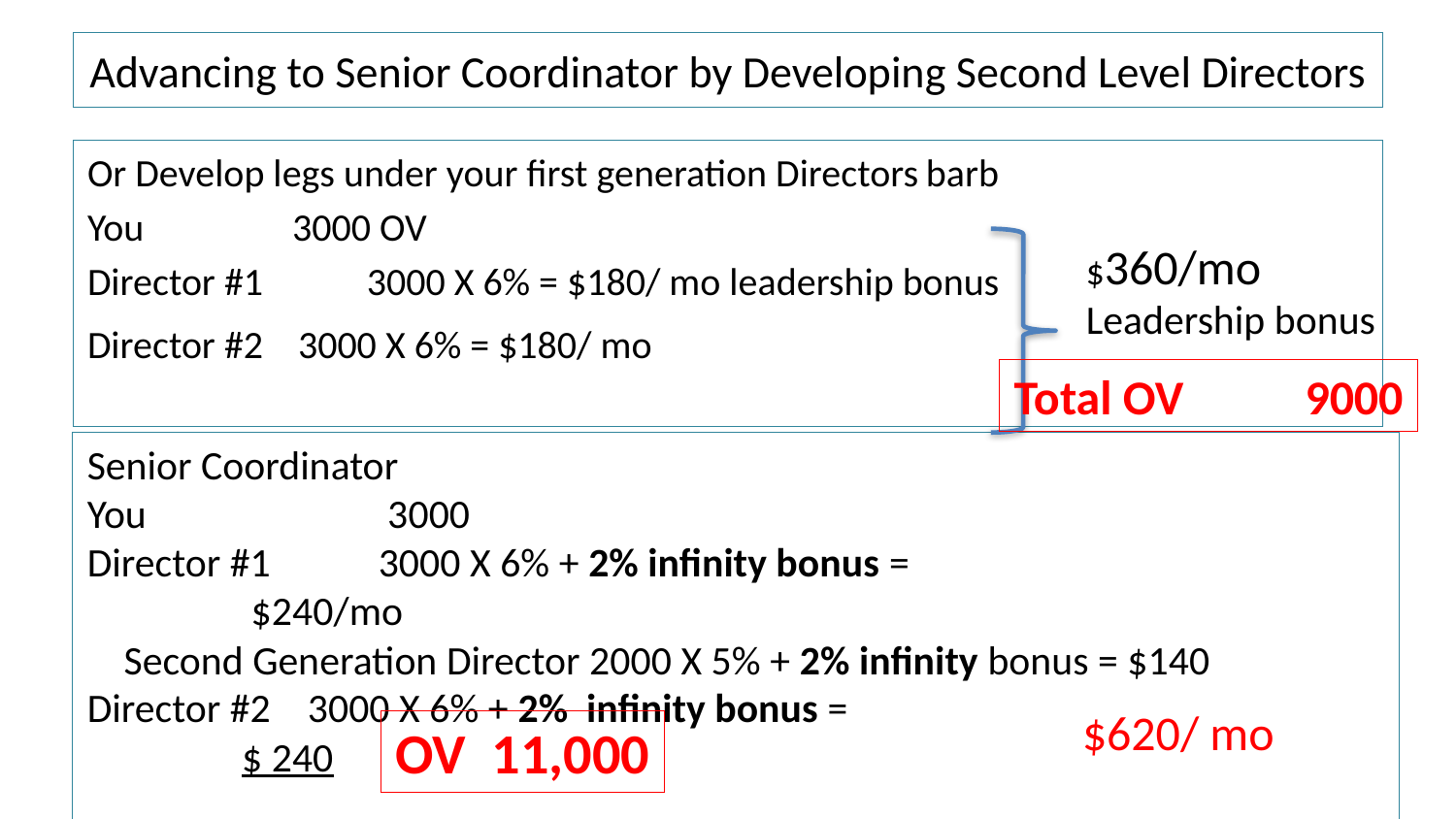

# Advancing to Senior Coordinator by Developing Second Level Directors
Or Develop legs under your first generation Directors					barb
You                 3000 OV
Director #1	3000 X 6% = $180/ mo leadership bonus
Director #2    3000 X 6% = $180/ mo

$360/mo
Leadership bonus
Total OV	9000
Senior Coordinator
You   		 3000
Director #1	3000 X 6% + 2% infinity bonus = 				  $240/mo
    Second Generation Director 2000 X 5% + 2% infinity bonus = $140
Director #2    3000 X 6% + 2%  infinity bonus =				 $ 240														 											                leadership bonus
$620/ mo
OV  11,000